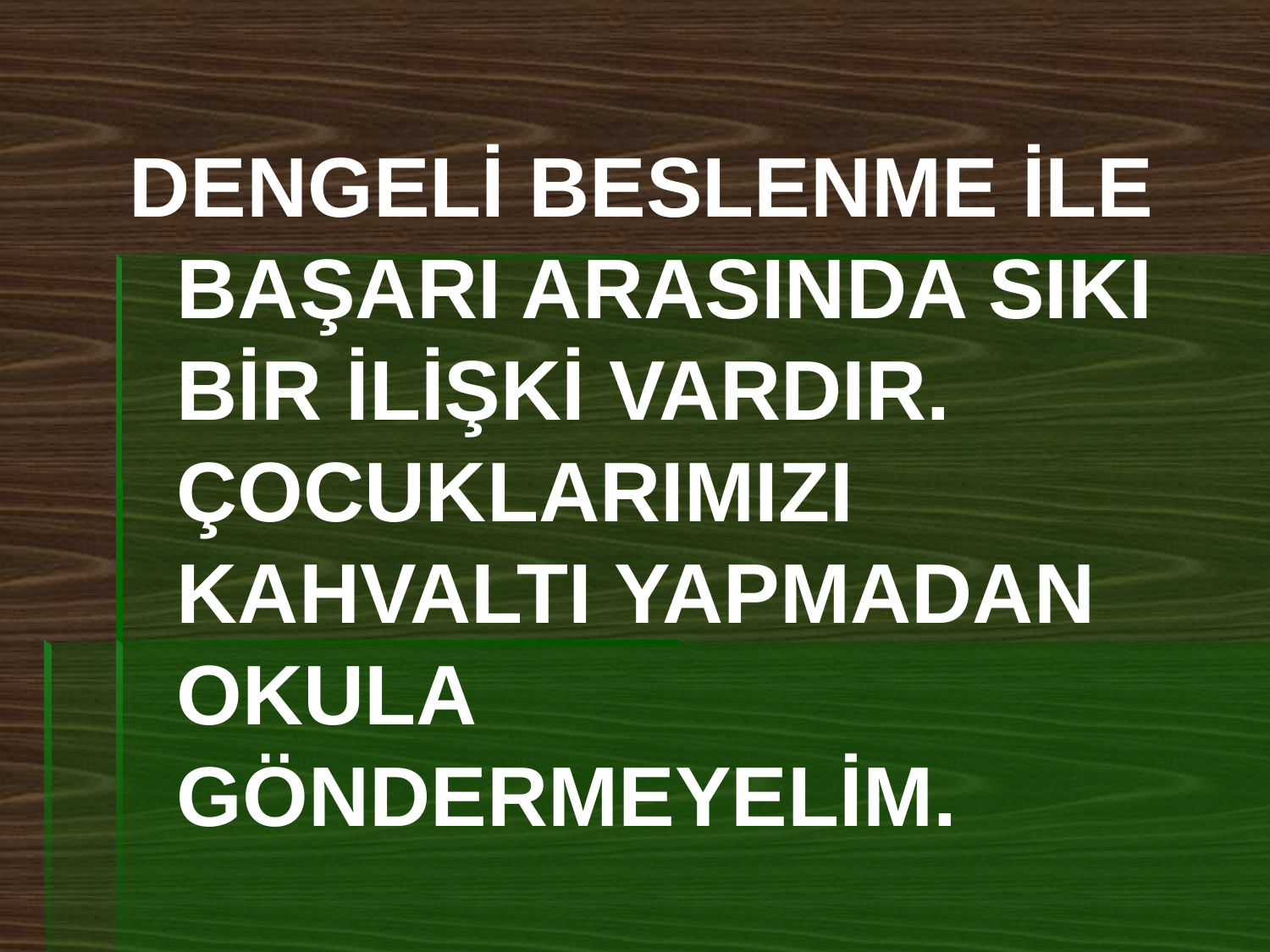

DENGELİ BESLENME İLE BAŞARI ARASINDA SIKI BİR İLİŞKİ VARDIR. ÇOCUKLARIMIZI KAHVALTI YAPMADAN OKULA GÖNDERMEYELİM.